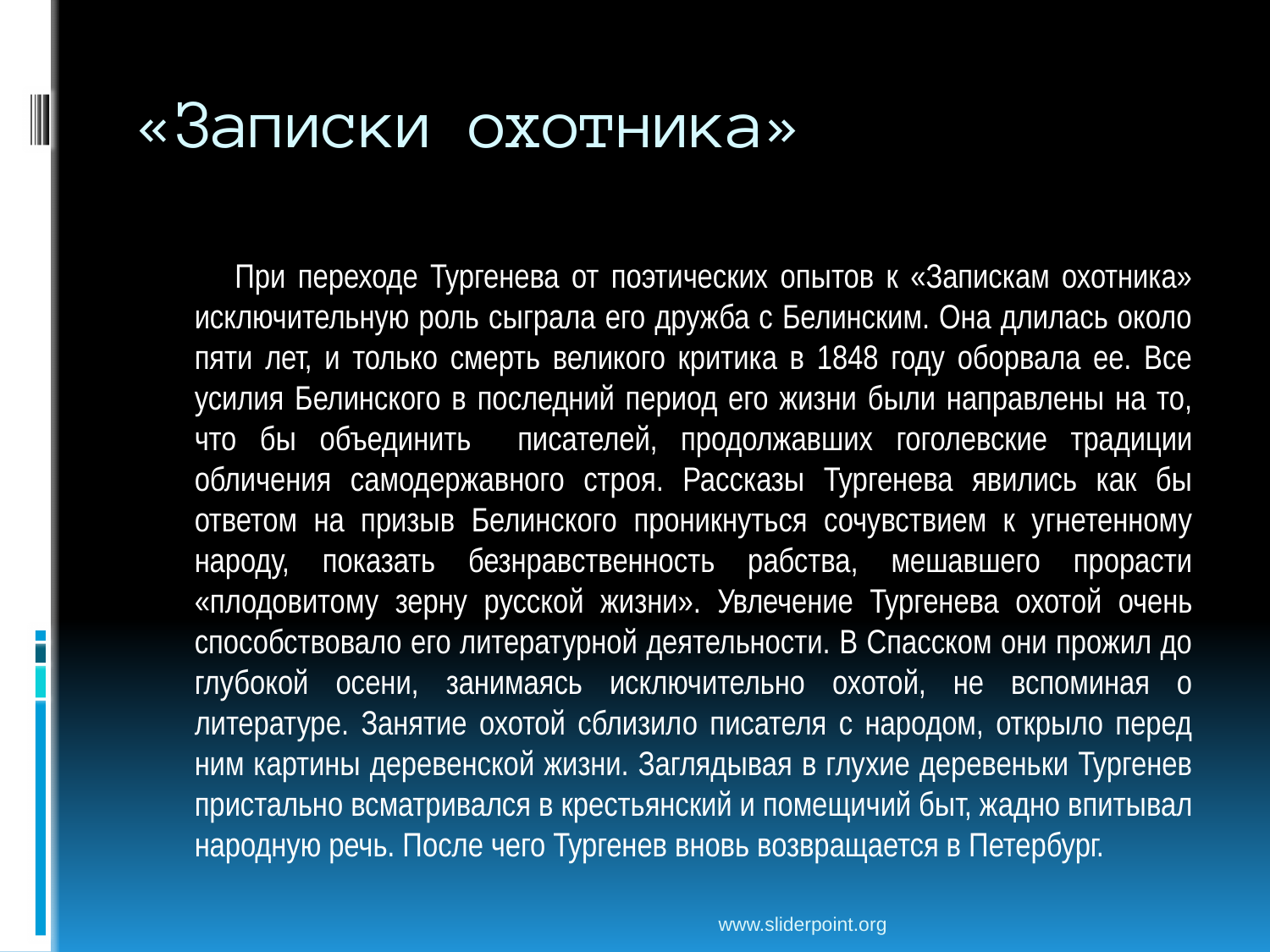

# «Записки охотника»
       При переходе Тургенева от поэтических опытов к «Запискам охотника» исключительную роль сыграла его дружба с Белинским. Она длилась около пяти лет, и только смерть великого критика в 1848 году оборвала ее. Все усилия Белинского в последний период его жизни были направлены на то, что бы объединить  писателей, продолжавших гоголевские традиции обличения самодержавного строя. Рассказы Тургенева явились как бы ответом на призыв Белинского проникнуться сочувствием к угнетенному народу, показать безнравственность рабства, мешавшего прорасти «плодовитому зерну русской жизни». Увлечение Тургенева охотой очень способствовало его литературной деятельности. В Спасском они прожил до глубокой осени, занимаясь исключительно охотой, не вспоминая о литературе. Занятие охотой сблизило писателя с народом, открыло перед ним картины деревенской жизни. Заглядывая в глухие деревеньки Тургенев пристально всматривался в крестьянский и помещичий быт, жадно впитывал народную речь. После чего Тургенев вновь возвращается в Петербург.
www.sliderpoint.org